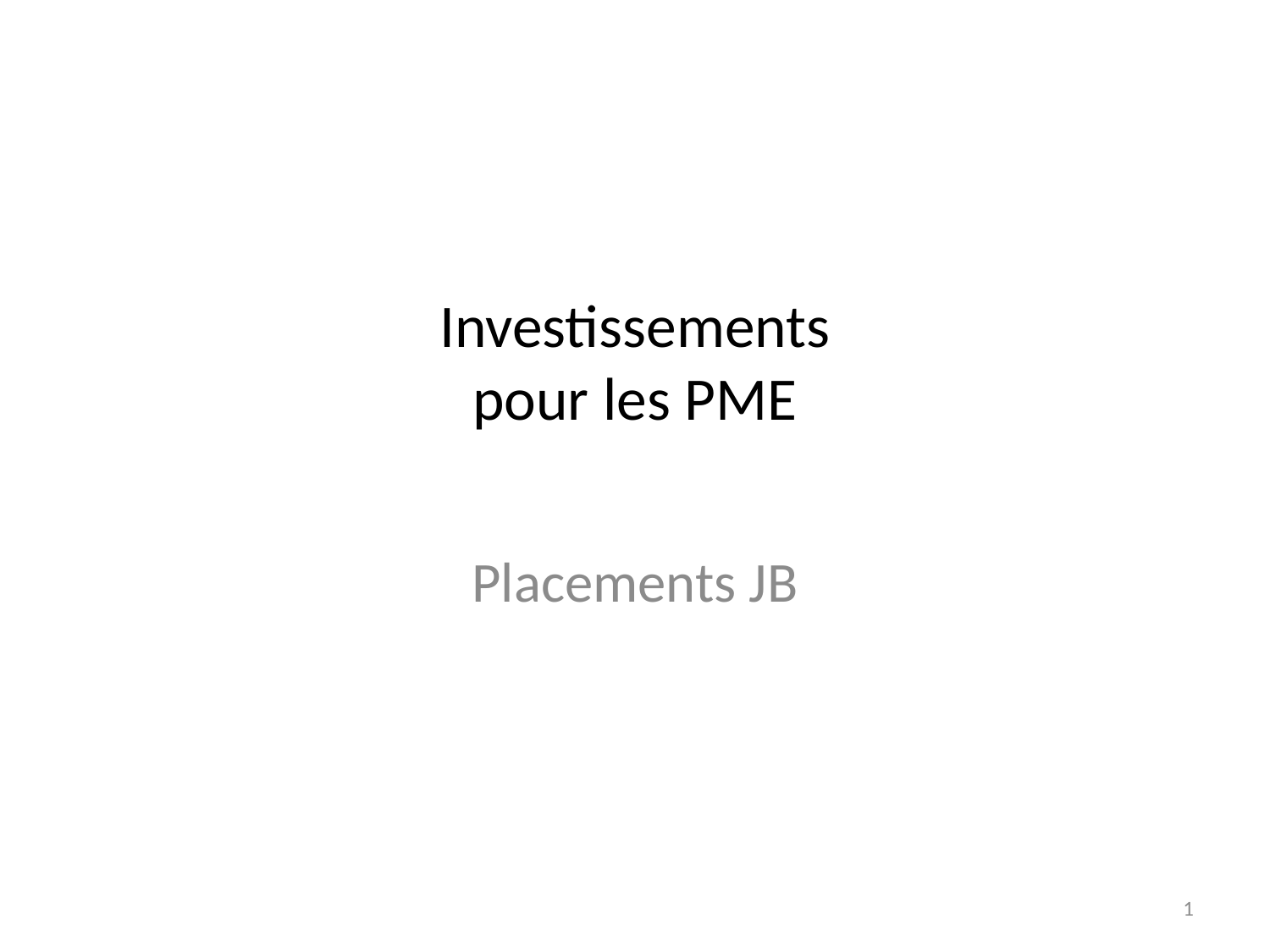

# Investissements pour les PME
Placements JB
1